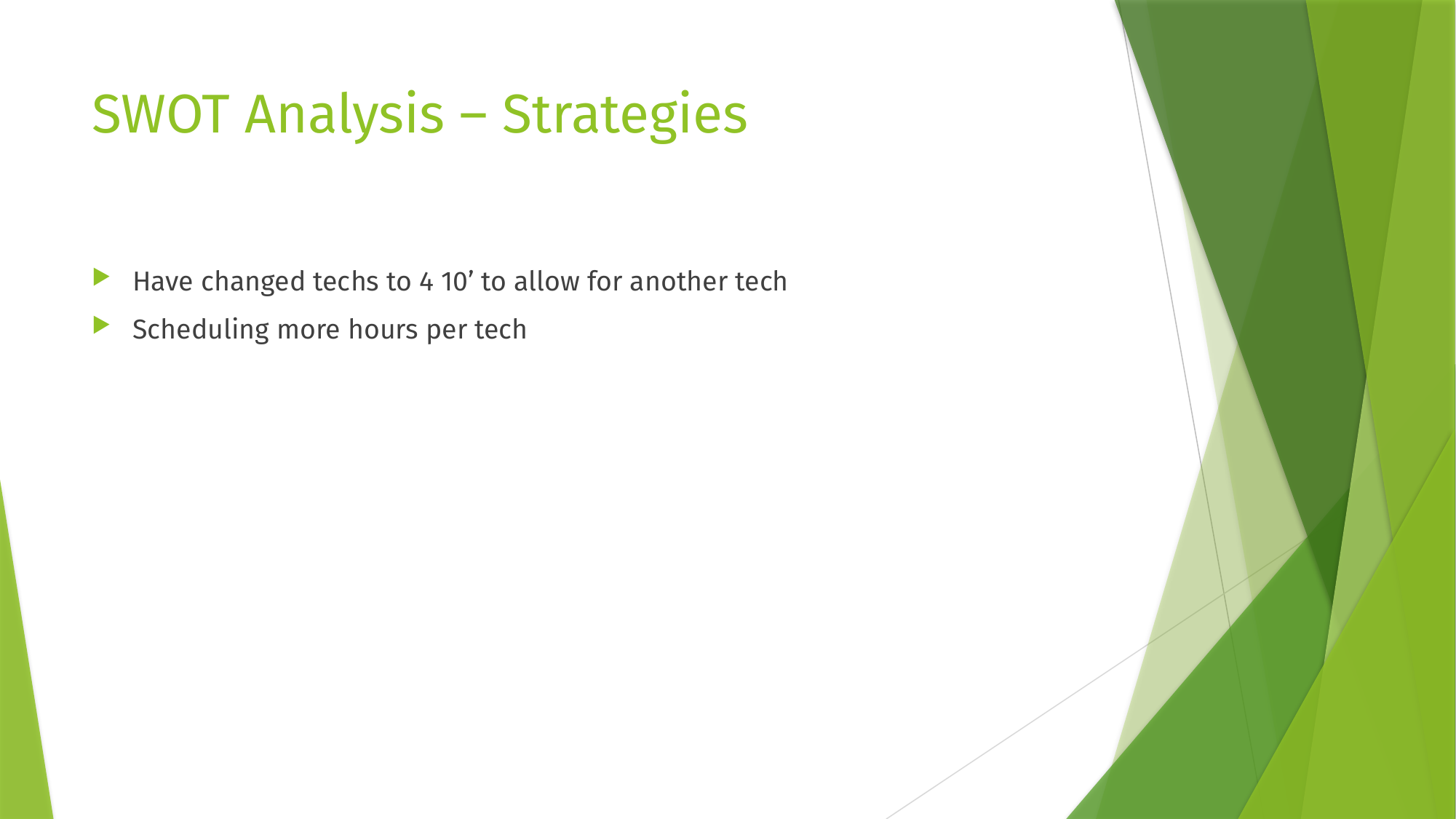

# SWOT Analysis – Strategies
Have changed techs to 4 10’ to allow for another tech
Scheduling more hours per tech